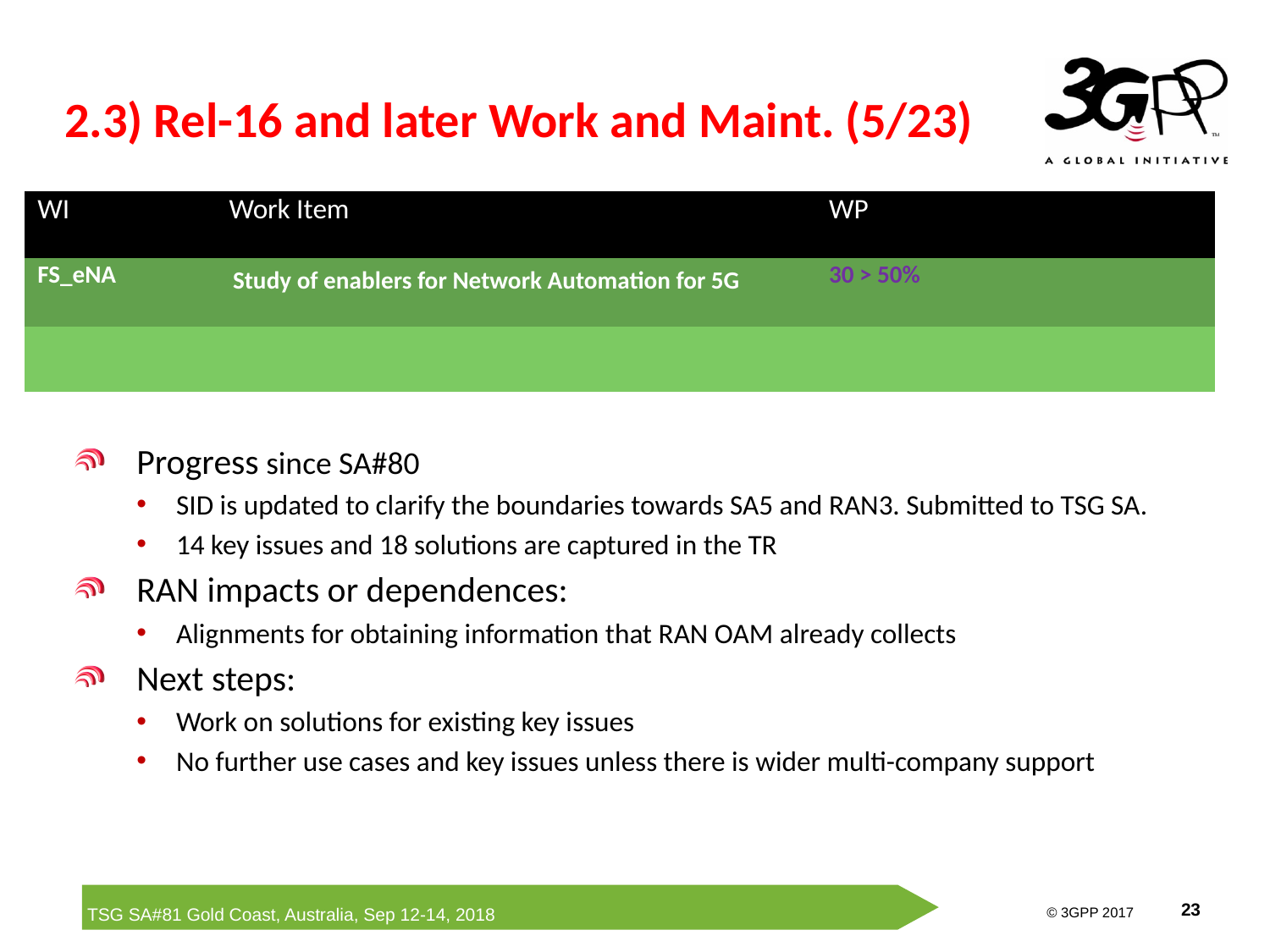

# 2.3) Rel-16 and later Work and Maint. (5/23)
| WI | Work Item | WP |  |  |
| --- | --- | --- | --- | --- |
| FS\_eNA | Study of enablers for Network Automation for 5G | 30 > 50% |  |  |
|  |  |  |  |  |
Progress since SA#80
SID is updated to clarify the boundaries towards SA5 and RAN3. Submitted to TSG SA.
14 key issues and 18 solutions are captured in the TR
RAN impacts or dependences:
Alignments for obtaining information that RAN OAM already collects
Next steps:
Work on solutions for existing key issues
No further use cases and key issues unless there is wider multi-company support